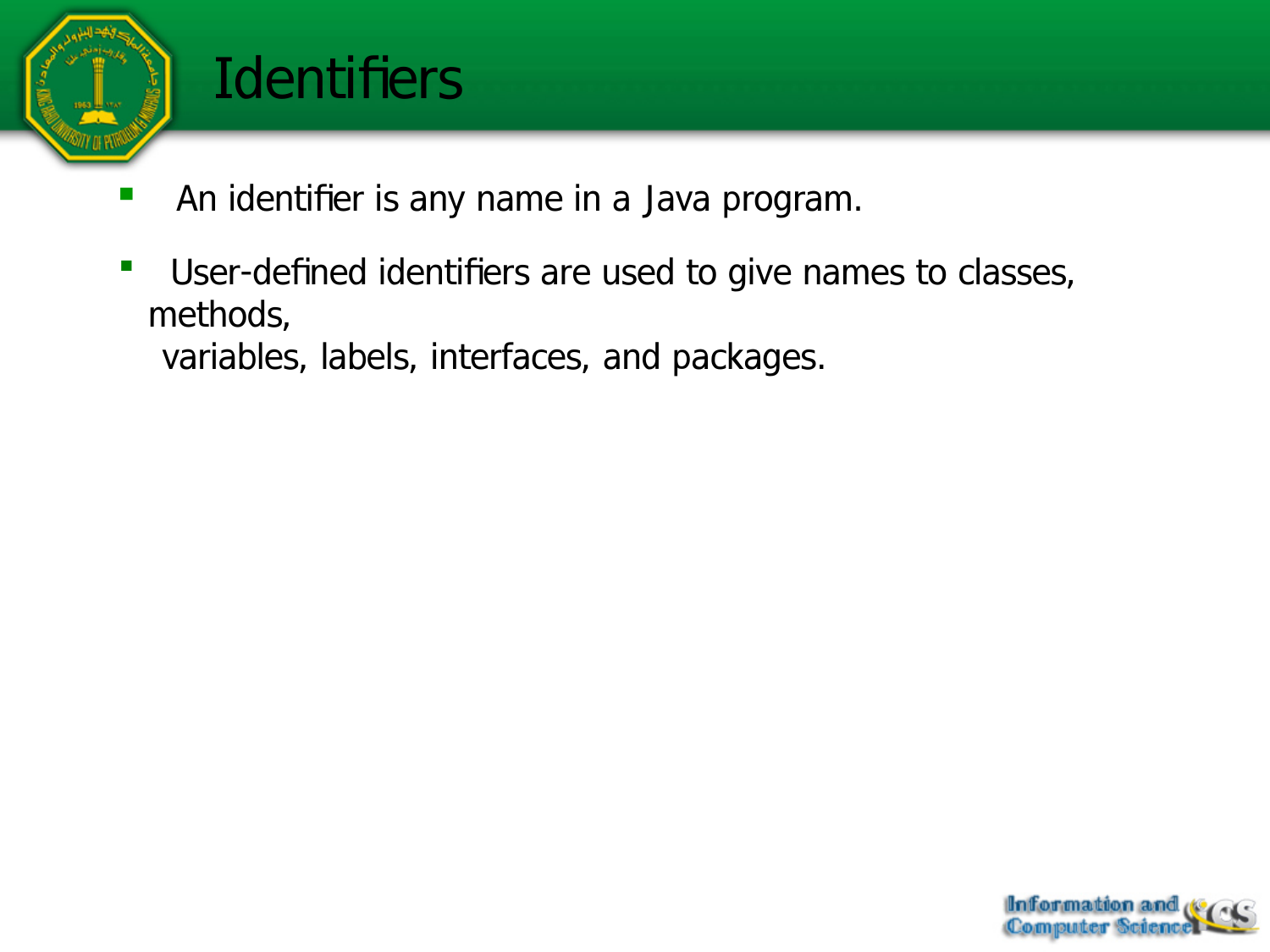

# Identifiers
 An identifier is any name in a Java program.

  User-defined identifiers are used to give names to classes, methods,
    variables, labels, interfaces, and packages.